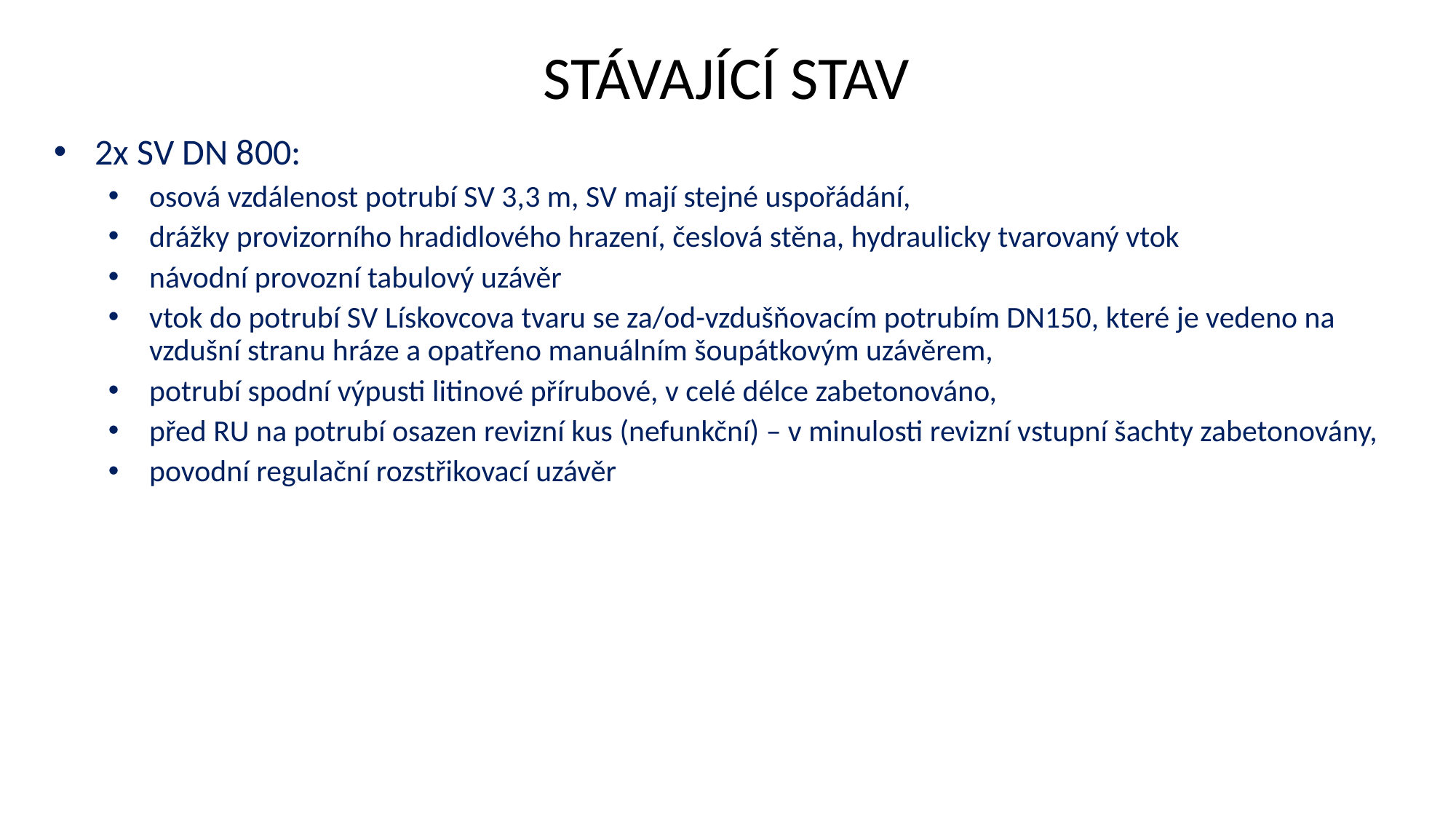

# STÁVAJÍCÍ STAV
2x SV DN 800:
osová vzdálenost potrubí SV 3,3 m, SV mají stejné uspořádání,
drážky provizorního hradidlového hrazení, česlová stěna, hydraulicky tvarovaný vtok
návodní provozní tabulový uzávěr
vtok do potrubí SV Lískovcova tvaru se za/od-vzdušňovacím potrubím DN150, které je vedeno na vzdušní stranu hráze a opatřeno manuálním šoupátkovým uzávěrem,
potrubí spodní výpusti litinové přírubové, v celé délce zabetonováno,
před RU na potrubí osazen revizní kus (nefunkční) – v minulosti revizní vstupní šachty zabetonovány,
povodní regulační rozstřikovací uzávěr